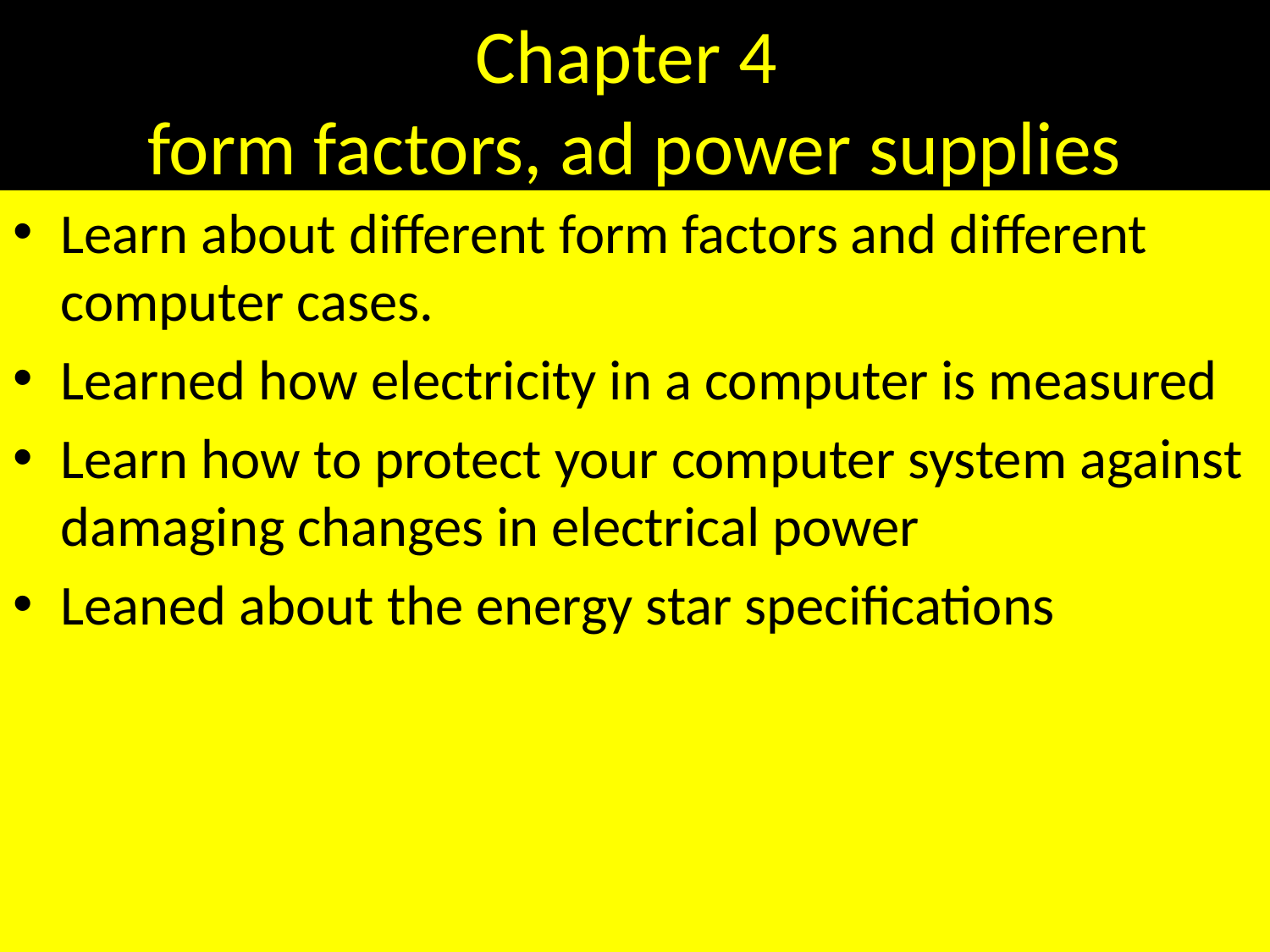

# Chapter 4 form factors, ad power supplies
Learn about different form factors and different computer cases.
Learned how electricity in a computer is measured
Learn how to protect your computer system against damaging changes in electrical power
Leaned about the energy star specifications